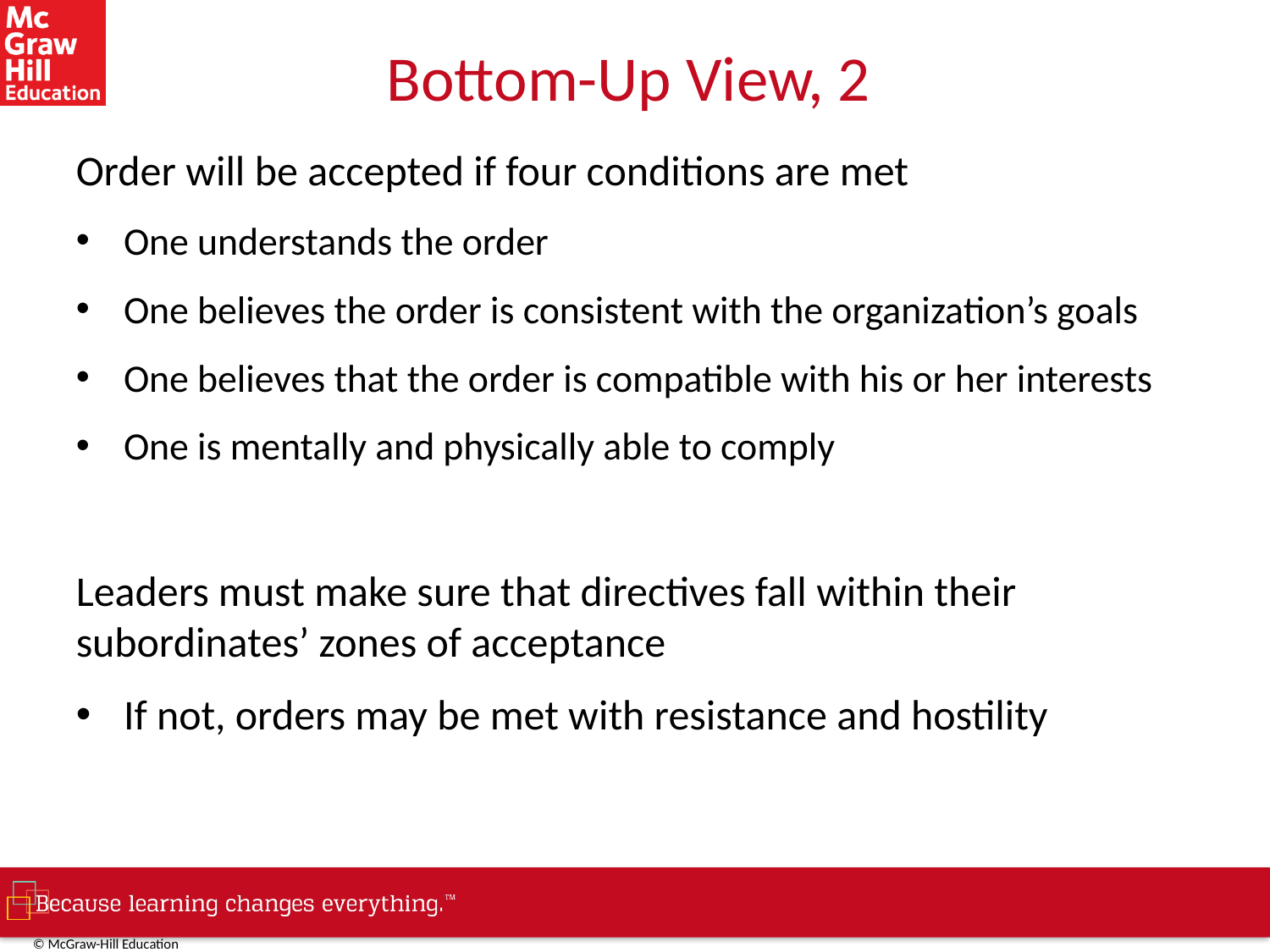

# Bottom-Up View, 2
Order will be accepted if four conditions are met
One understands the order
One believes the order is consistent with the organization’s goals
One believes that the order is compatible with his or her interests
One is mentally and physically able to comply

Leaders must make sure that directives fall within their subordinates’ zones of acceptance
If not, orders may be met with resistance and hostility